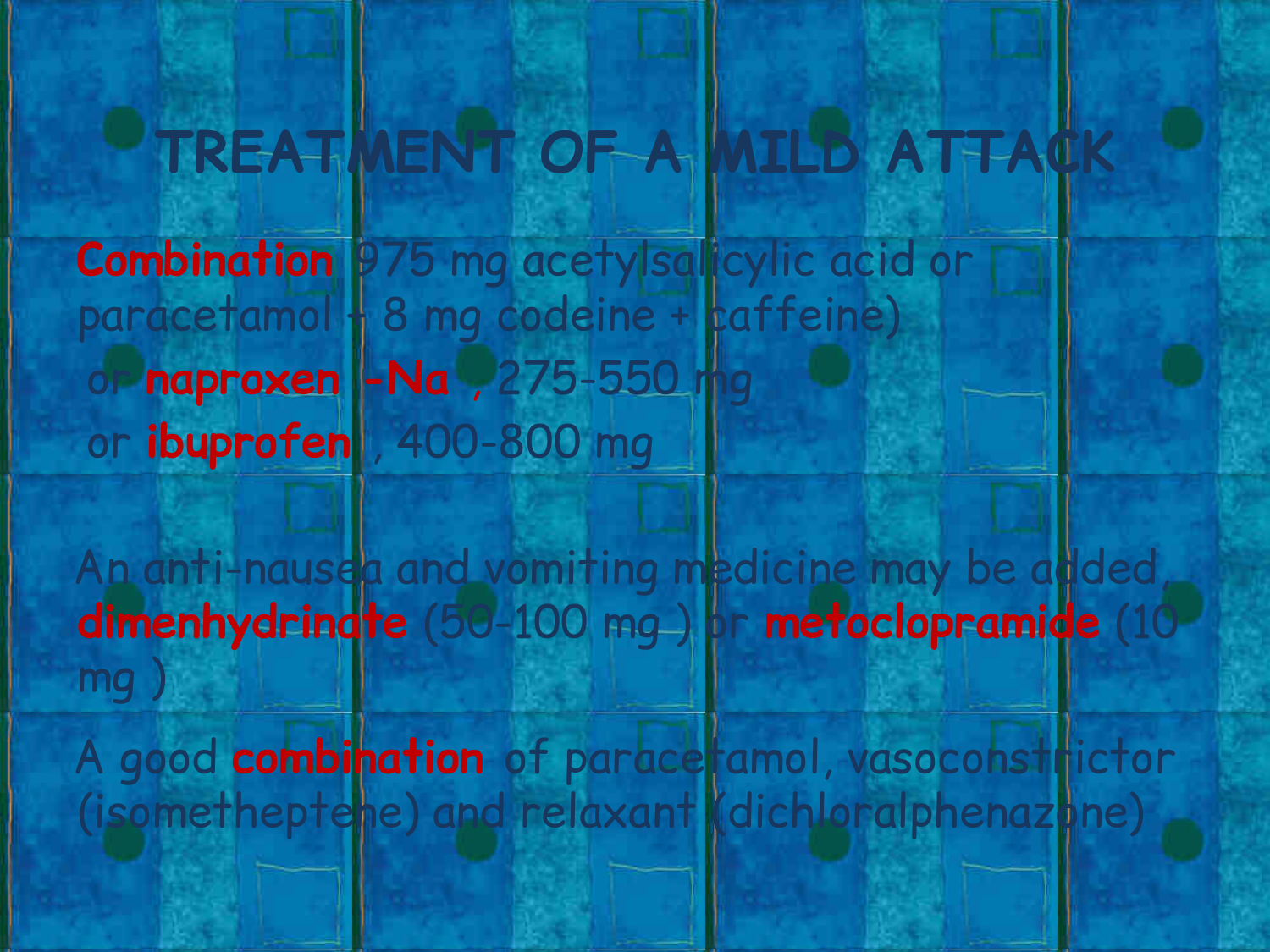

TREATMENT OF A MILD ATTACK

   Combination 975 mg acetylsalicylic acid or paracetamol + 8 mg codeine + caffeine)
    or naproxen -Na , 275-550 mg
    or ibuprofen , 400-800 mg

   An anti-nausea and vomiting medicine may be added, dimenhydrinate (50-100 mg ) or metoclopramide (10 mg )

   A good combination of paracetamol, vasoconstrictor (isometheptene) and relaxant (dichloralphenazone)